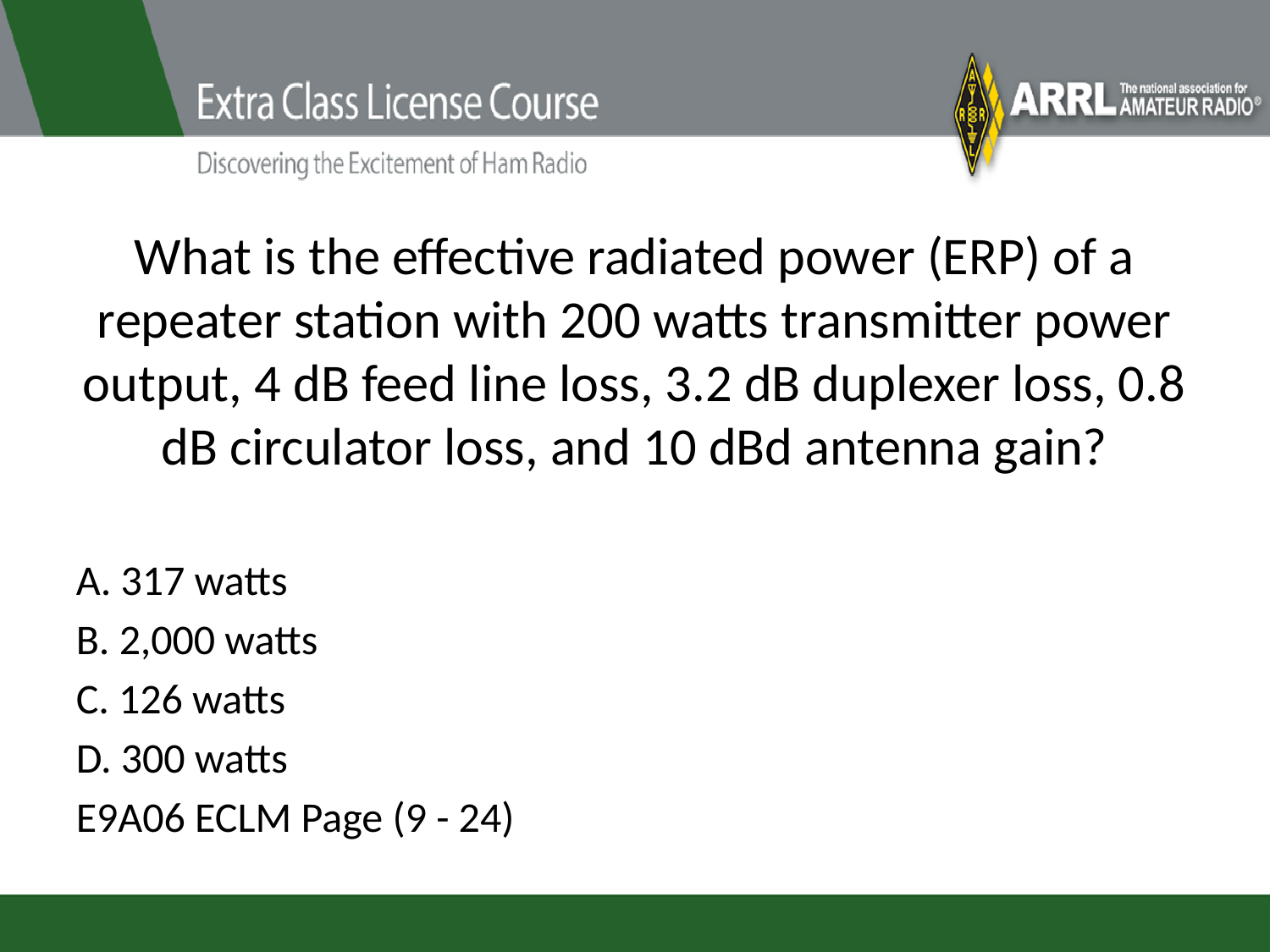

# What is the effective radiated power (ERP) of a repeater station with 200 watts transmitter power output, 4 dB feed line loss, 3.2 dB duplexer loss, 0.8 dB circulator loss, and 10 dBd antenna gain?
A. 317 watts
B. 2,000 watts
C. 126 watts
D. 300 watts
E9A06 ECLM Page (9 - 24)